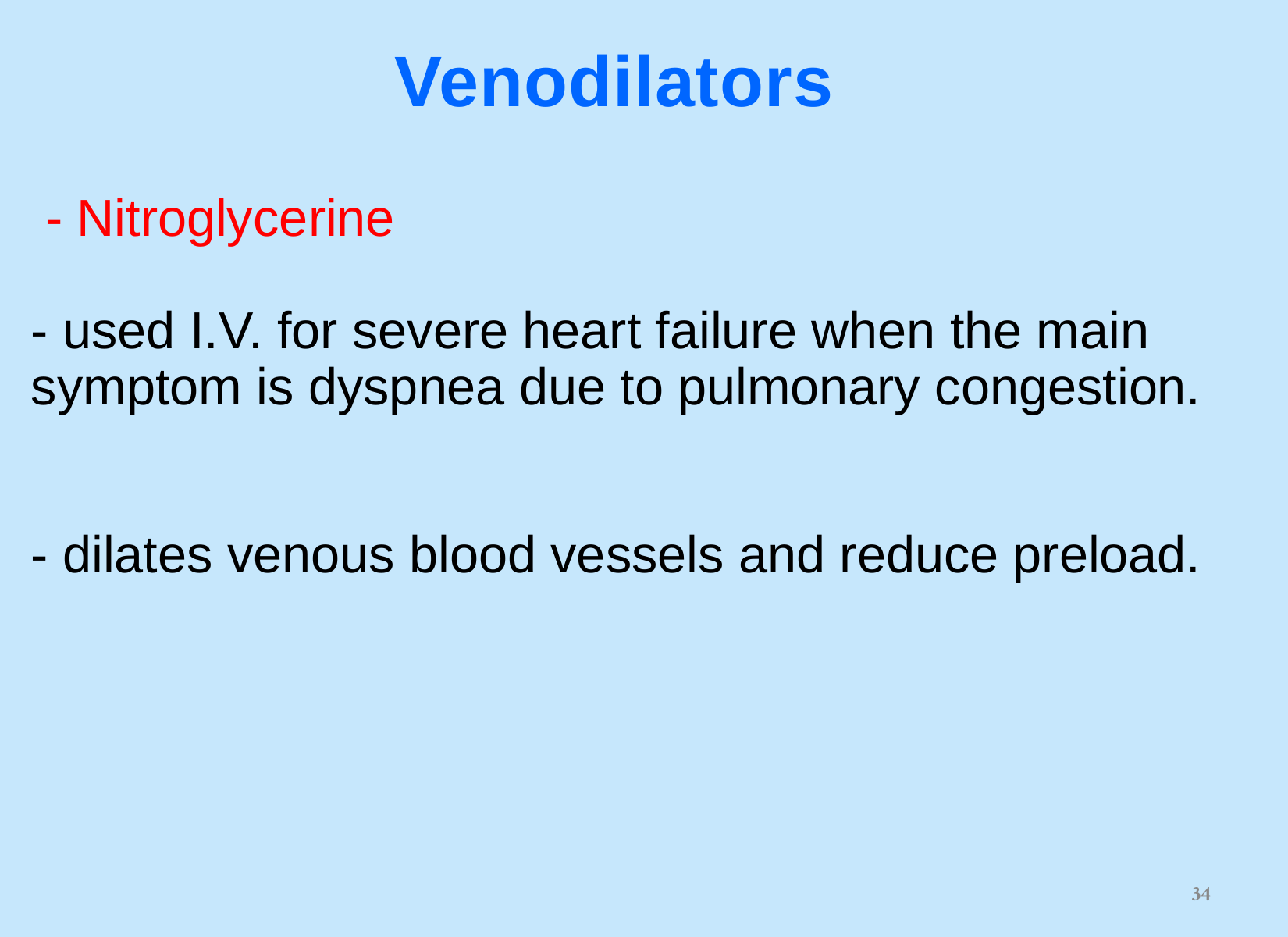

Venodilators
 - Nitroglycerine

- used I.V. for severe heart failure when the main symptom is dyspnea due to pulmonary congestion.

- dilates venous blood vessels and reduce preload.

34